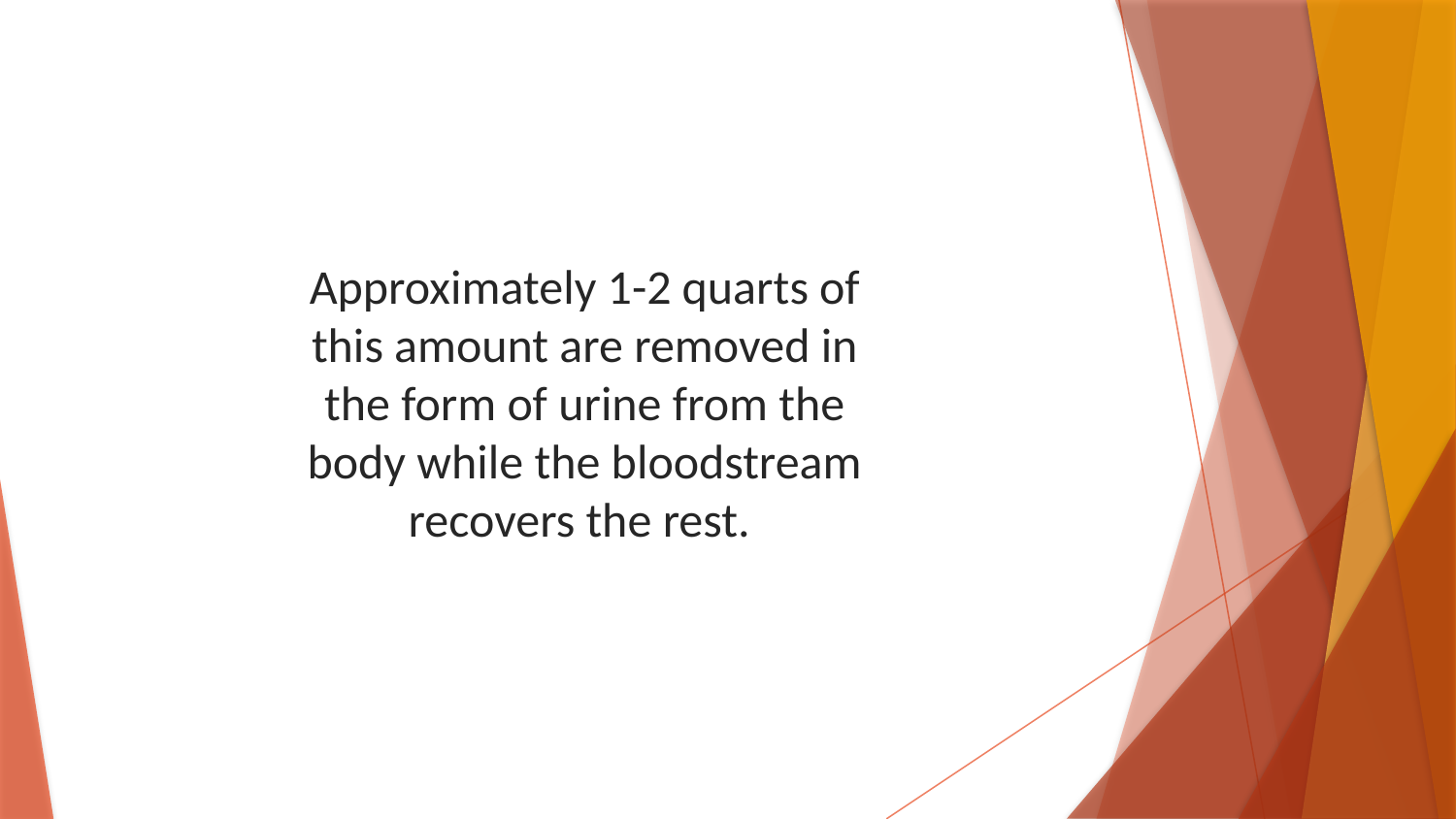

Approximately 1-2 quarts of this amount are removed in the form of urine from the body while the bloodstream recovers the rest.